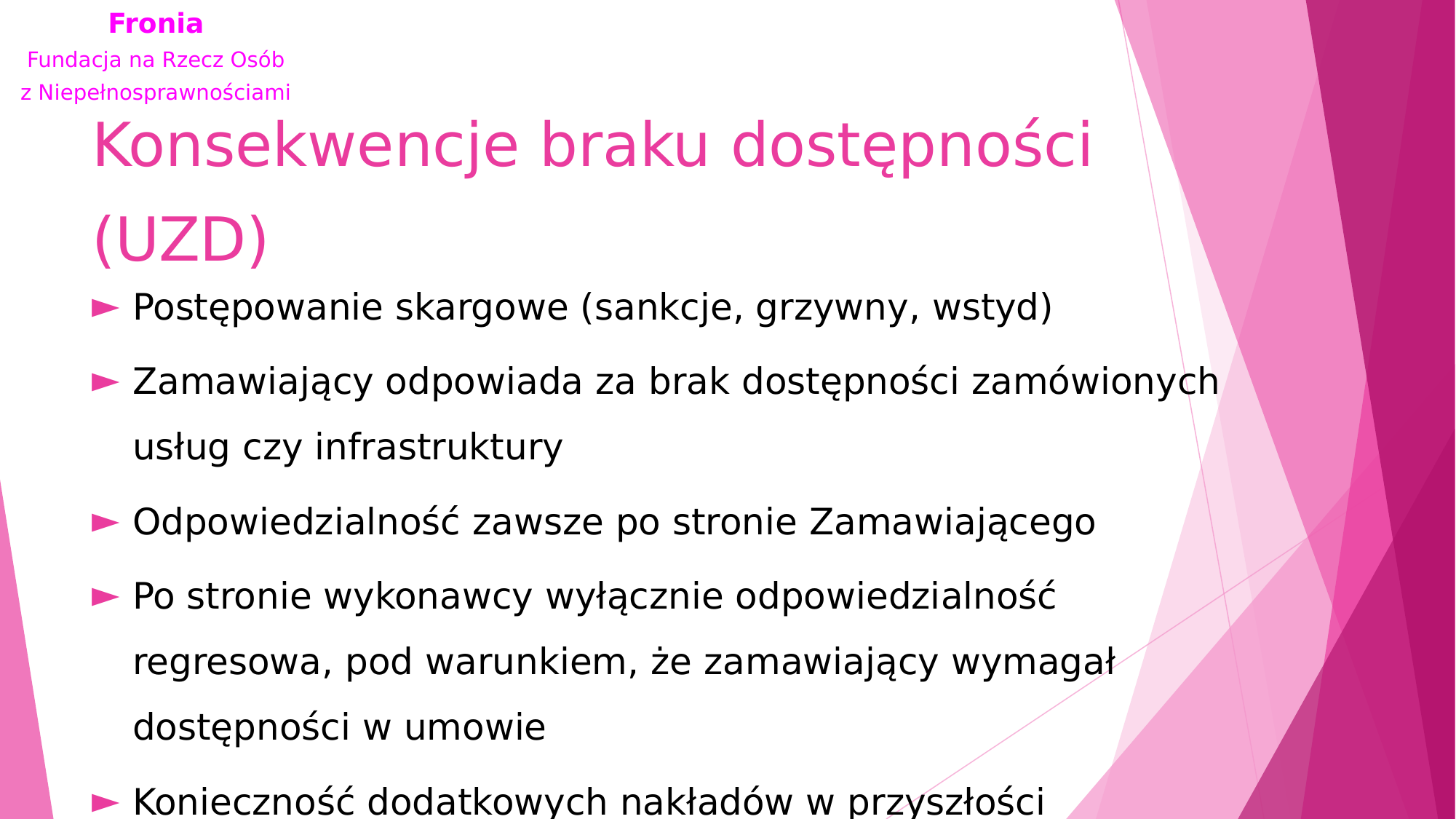

# Konsekwencje braku dostępności (UZD)
Postępowanie skargowe (sankcje, grzywny, wstyd)
Zamawiający odpowiada za brak dostępności zamówionych usług czy infrastruktury
Odpowiedzialność zawsze po stronie Zamawiającego
Po stronie wykonawcy wyłącznie odpowiedzialność regresowa, pod warunkiem, że zamawiający wymagał dostępności w umowie
Konieczność dodatkowych nakładów w przyszłości